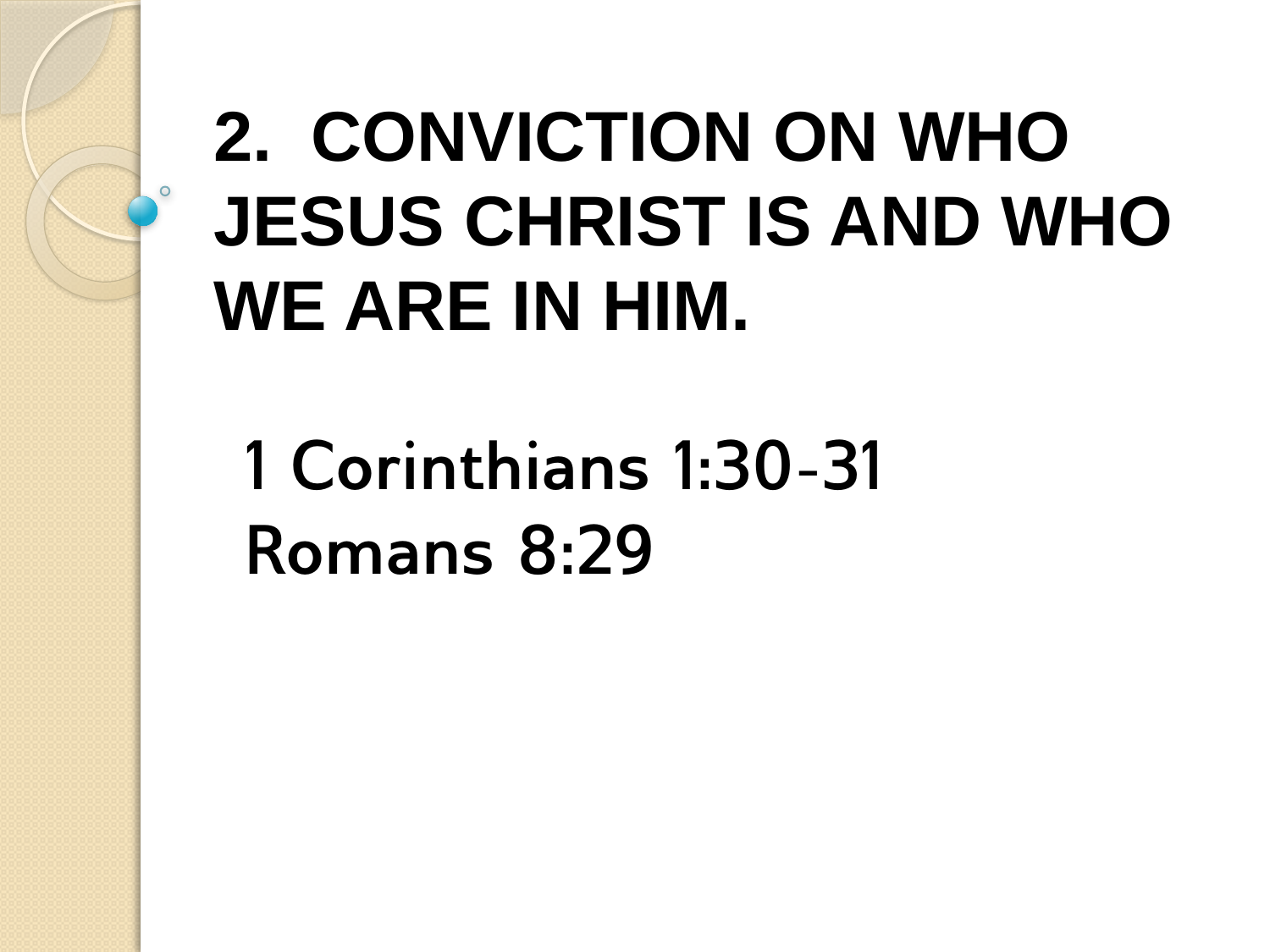

2.  CONVICTION ON WHO JESUS CHRIST IS AND WHO WE ARE IN HIM.
1 Corinthians 1:30-31
Romans 8:29